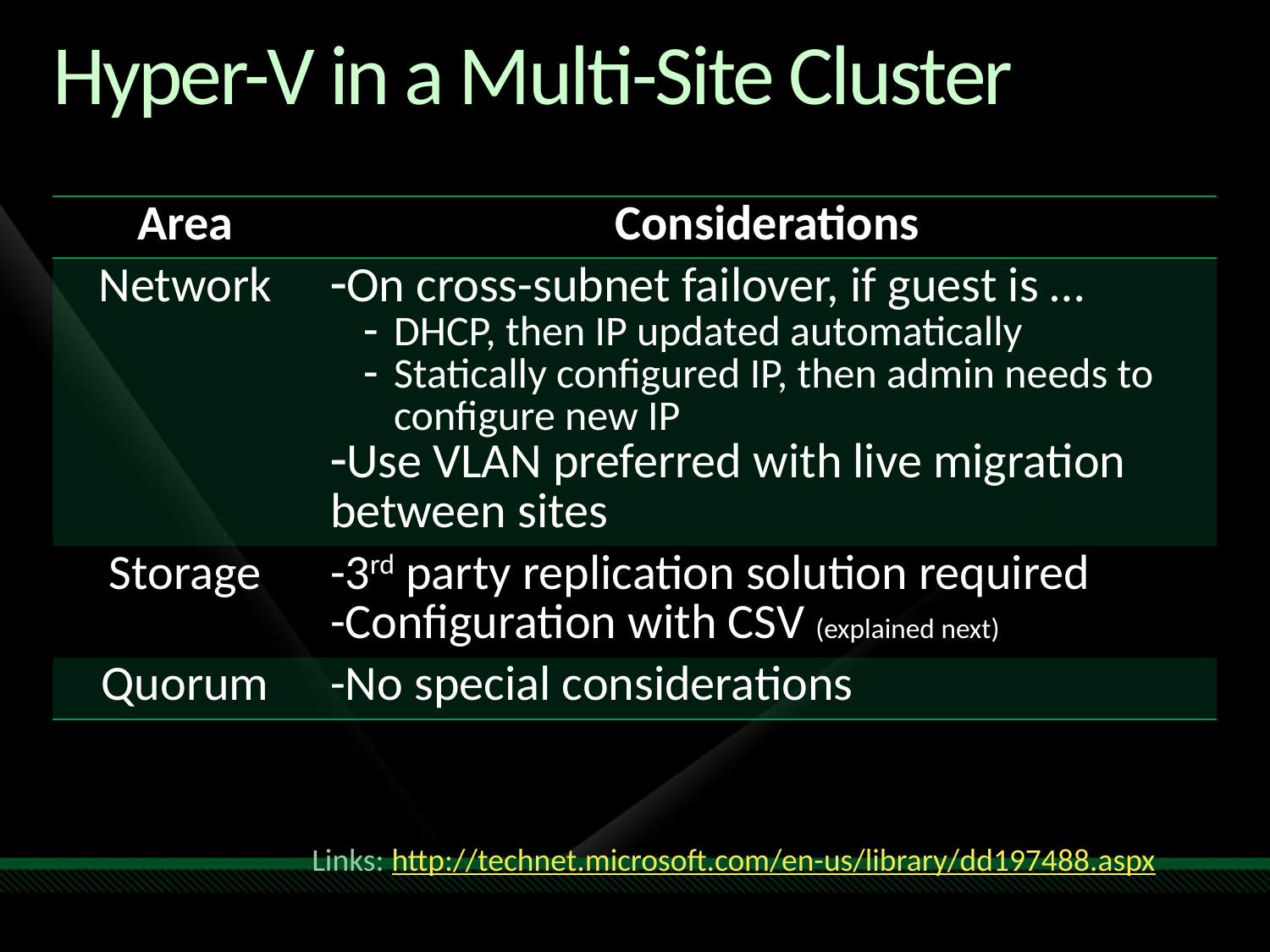

# Hyper-V in a Multi-Site Cluster
| Area | Considerations |
| --- | --- |
| Network | On cross-subnet failover, if guest is … DHCP, then IP updated automatically Statically configured IP, then admin needs to configure new IP Use VLAN preferred with live migration between sites |
| Storage | -3rd party replication solution required -Configuration with CSV (explained next) |
| Quorum | -No special considerations |
Links: http://technet.microsoft.com/en-us/library/dd197488.aspx